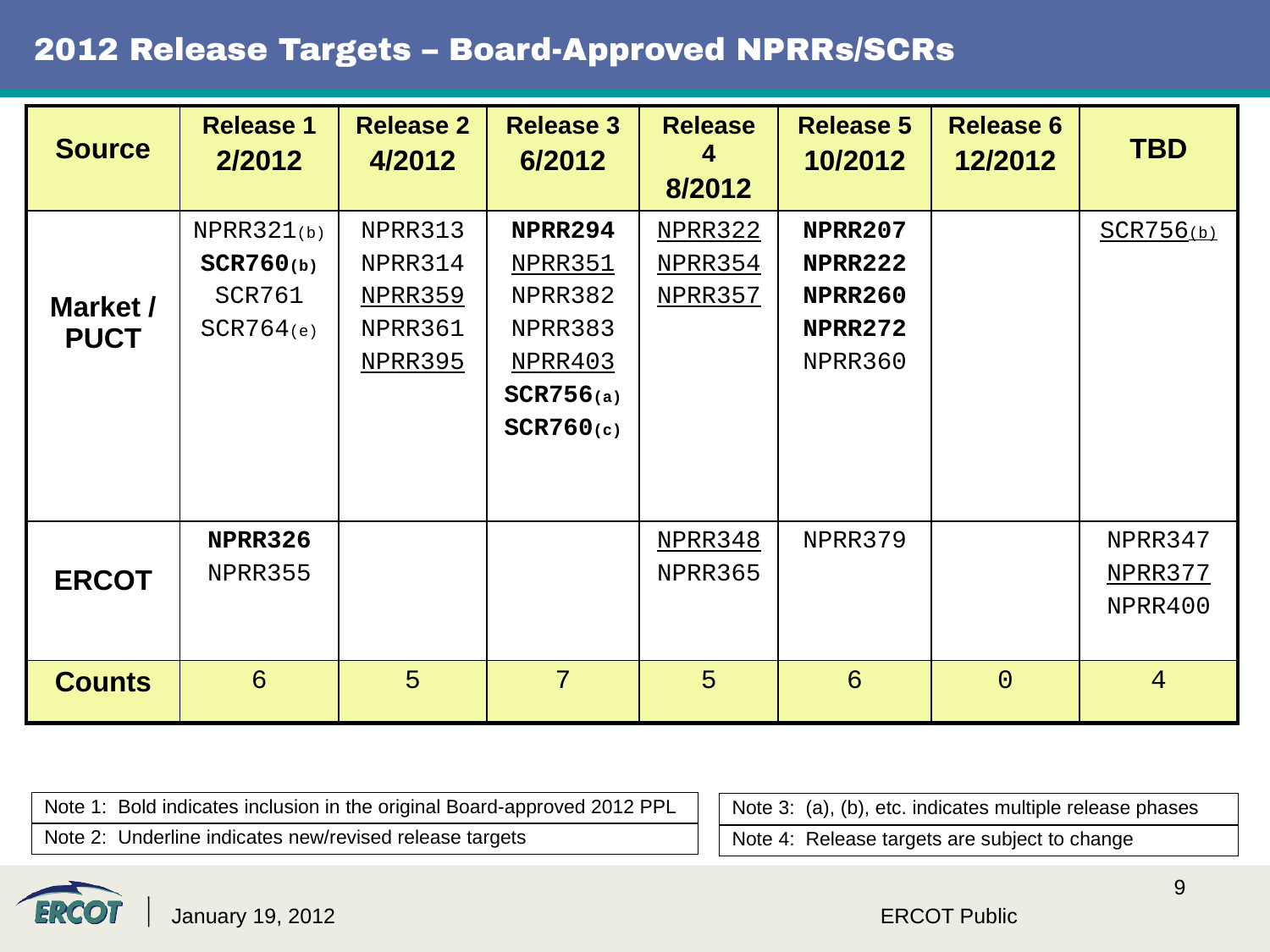

# 2012 Release Targets – Board-Approved NPRRs/SCRs
| Source | Release 1 2/2012 | Release 2 4/2012 | Release 3 6/2012 | Release 4 8/2012 | Release 5 10/2012 | Release 6 12/2012 | TBD |
| --- | --- | --- | --- | --- | --- | --- | --- |
| Market / PUCT | NPRR321(b) SCR760(b) SCR761 SCR764(e) | NPRR313 NPRR314 NPRR359 NPRR361 NPRR395 | NPRR294 NPRR351 NPRR382 NPRR383 NPRR403 SCR756(a) SCR760(c) | NPRR322 NPRR354 NPRR357 | NPRR207 NPRR222 NPRR260 NPRR272 NPRR360 |  | SCR756(b) |
| ERCOT | NPRR326 NPRR355 |  |  | NPRR348 NPRR365 | NPRR379 |  | NPRR347 NPRR377 NPRR400 |
| Counts | 6 | 5 | 7 | 5 | 6 | 0 | 4 |
Note 1:  Bold indicates inclusion in the original Board-approved 2012 PPL
Note 3:  (a), (b), etc. indicates multiple release phases
Note 2:  Underline indicates new/revised release targets
Note 4:  Release targets are subject to change
January 19, 2012
ERCOT Public